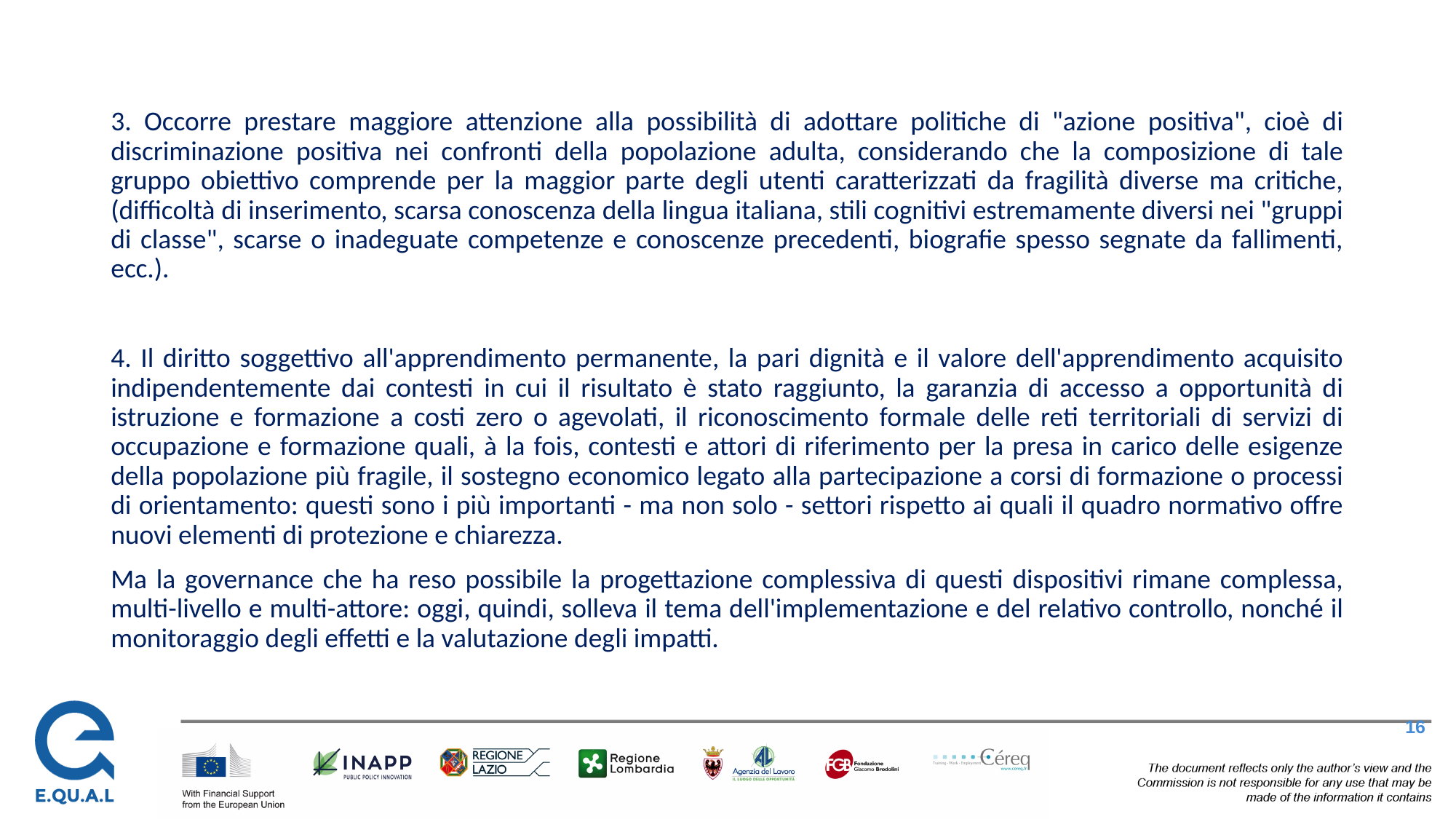

#
3. Occorre prestare maggiore attenzione alla possibilità di adottare politiche di "azione positiva", cioè di discriminazione positiva nei confronti della popolazione adulta, considerando che la composizione di tale gruppo obiettivo comprende per la maggior parte degli utenti caratterizzati da fragilità diverse ma critiche, (difficoltà di inserimento, scarsa conoscenza della lingua italiana, stili cognitivi estremamente diversi nei "gruppi di classe", scarse o inadeguate competenze e conoscenze precedenti, biografie spesso segnate da fallimenti, ecc.).

4. Il diritto soggettivo all'apprendimento permanente, la pari dignità e il valore dell'apprendimento acquisito indipendentemente dai contesti in cui il risultato è stato raggiunto, la garanzia di accesso a opportunità di istruzione e formazione a costi zero o agevolati, il riconoscimento formale delle reti territoriali di servizi di occupazione e formazione quali, à la fois, contesti e attori di riferimento per la presa in carico delle esigenze della popolazione più fragile, il sostegno economico legato alla partecipazione a corsi di formazione o processi di orientamento: questi sono i più importanti - ma non solo - settori rispetto ai quali il quadro normativo offre nuovi elementi di protezione e chiarezza.
Ma la governance che ha reso possibile la progettazione complessiva di questi dispositivi rimane complessa, multi-livello e multi-attore: oggi, quindi, solleva il tema dell'implementazione e del relativo controllo, nonché il monitoraggio degli effetti e la valutazione degli impatti.